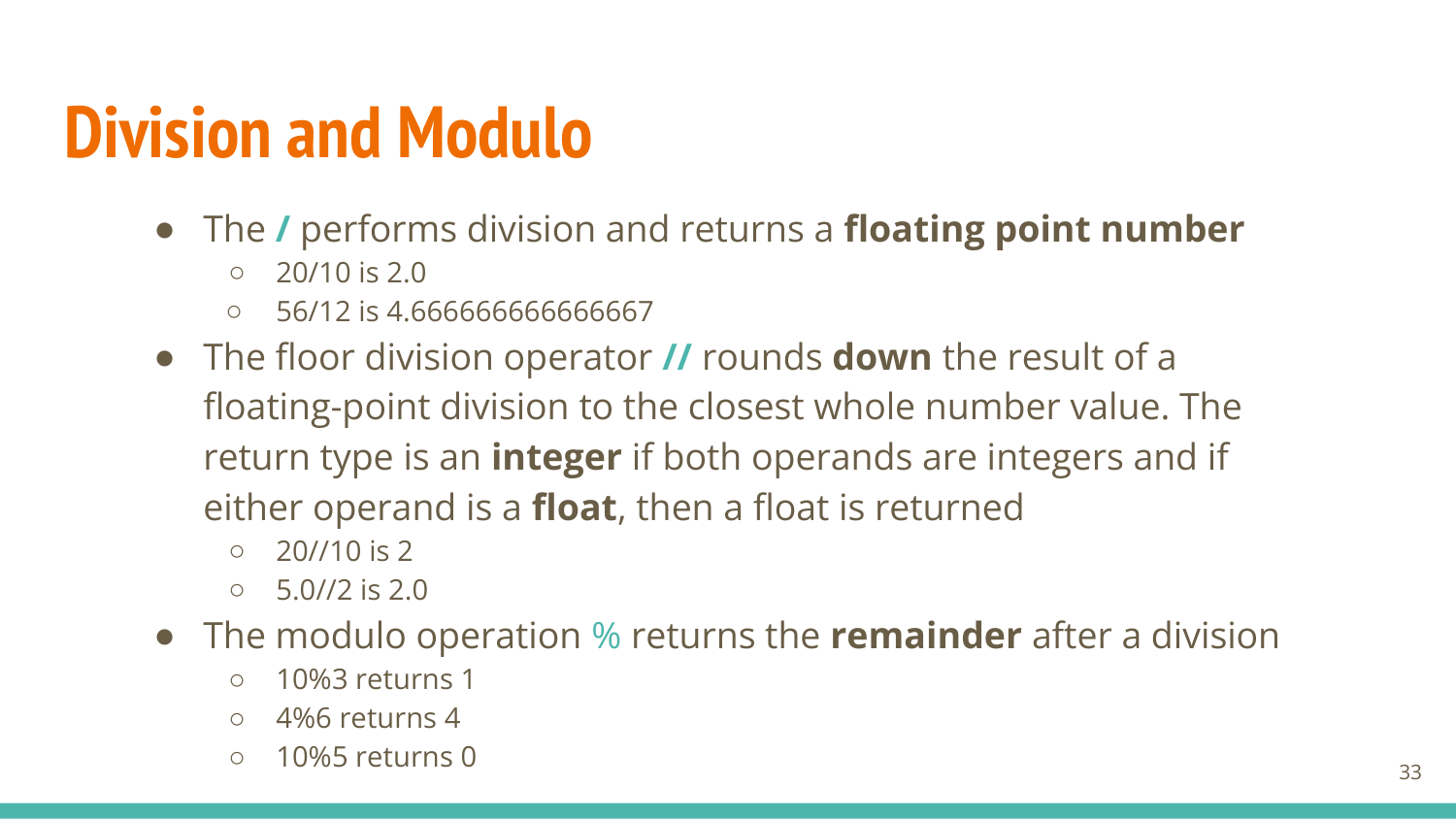

# Division and Modulo
The / performs division and returns a floating point number
20/10 is 2.0
56/12 is 4.666666666666667
The floor division operator // rounds down the result of a floating-point division to the closest whole number value. The return type is an integer if both operands are integers and if either operand is a float, then a float is returned
20//10 is 2
5.0//2 is 2.0
The modulo operation % returns the remainder after a division
10%3 returns 1
4%6 returns 4
10%5 returns 0
33